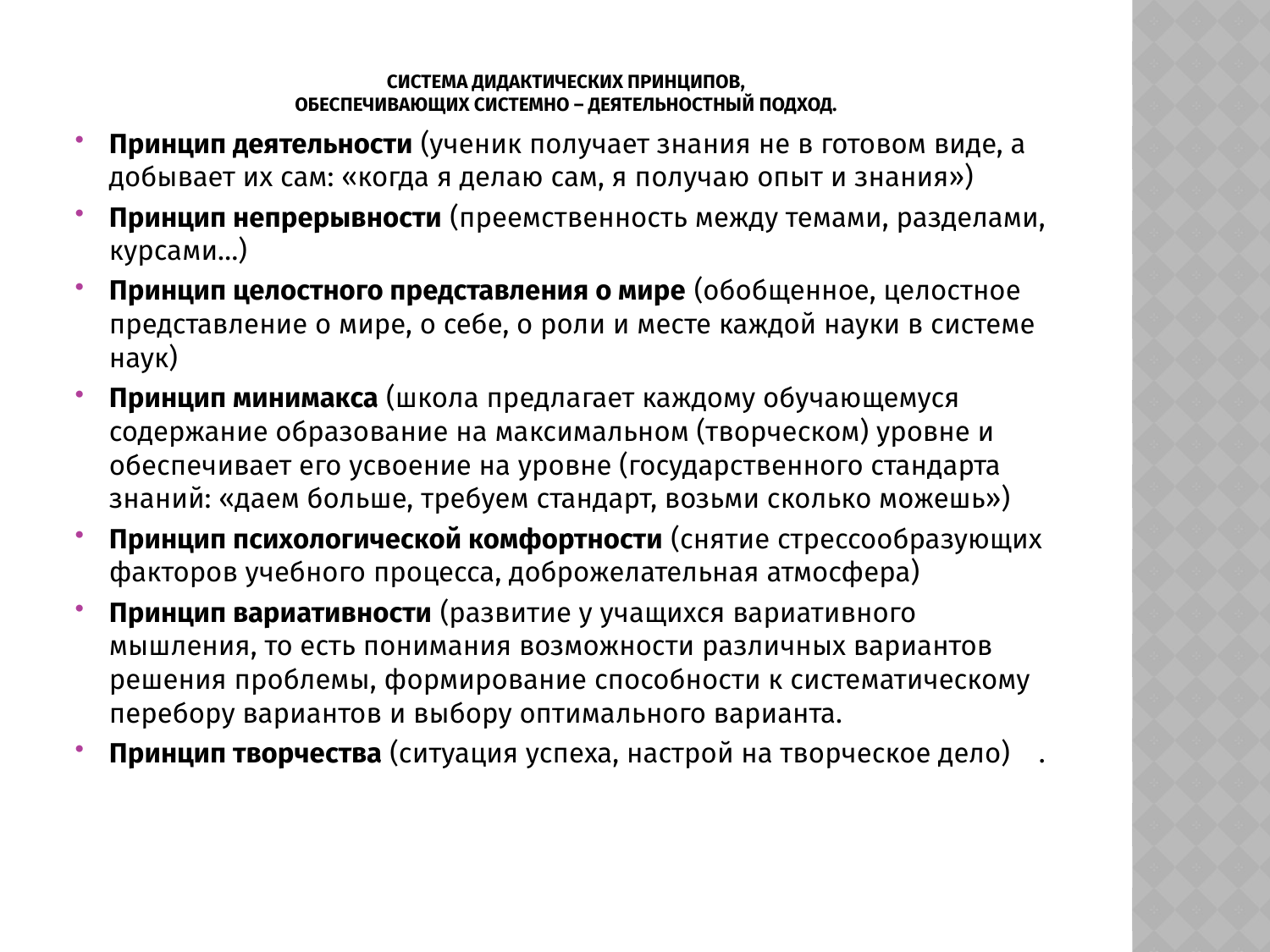

# Система дидактических принципов, обеспечивающих системно – деятельностный подход.
Принцип деятельности (ученик получает знания не в готовом виде, а добывает их сам: «когда я делаю сам, я получаю опыт и знания»)
Принцип непрерывности (преемственность между темами, разделами, курсами…)
Принцип целостного представления о мире (обобщенное, целостное представление о мире, о себе, о роли и месте каждой науки в системе наук)
Принцип минимакса (школа предлагает каждому обучающемуся содержание образование на максимальном (творческом) уровне и обеспечивает его усвоение на уровне (государственного стандарта знаний: «даем больше, требуем стандарт, возьми сколько можешь»)
Принцип психологической комфортности (снятие стрессообразующих факторов учебного процесса, доброжелательная атмосфера)
Принцип вариативности (развитие у учащихся вариативного мышления, то есть понимания возможности различных вариантов решения проблемы, формирование способности к систематическому перебору вариантов и выбору оптимального варианта.
Принцип творчества (ситуация успеха, настрой на творческое дело)	.